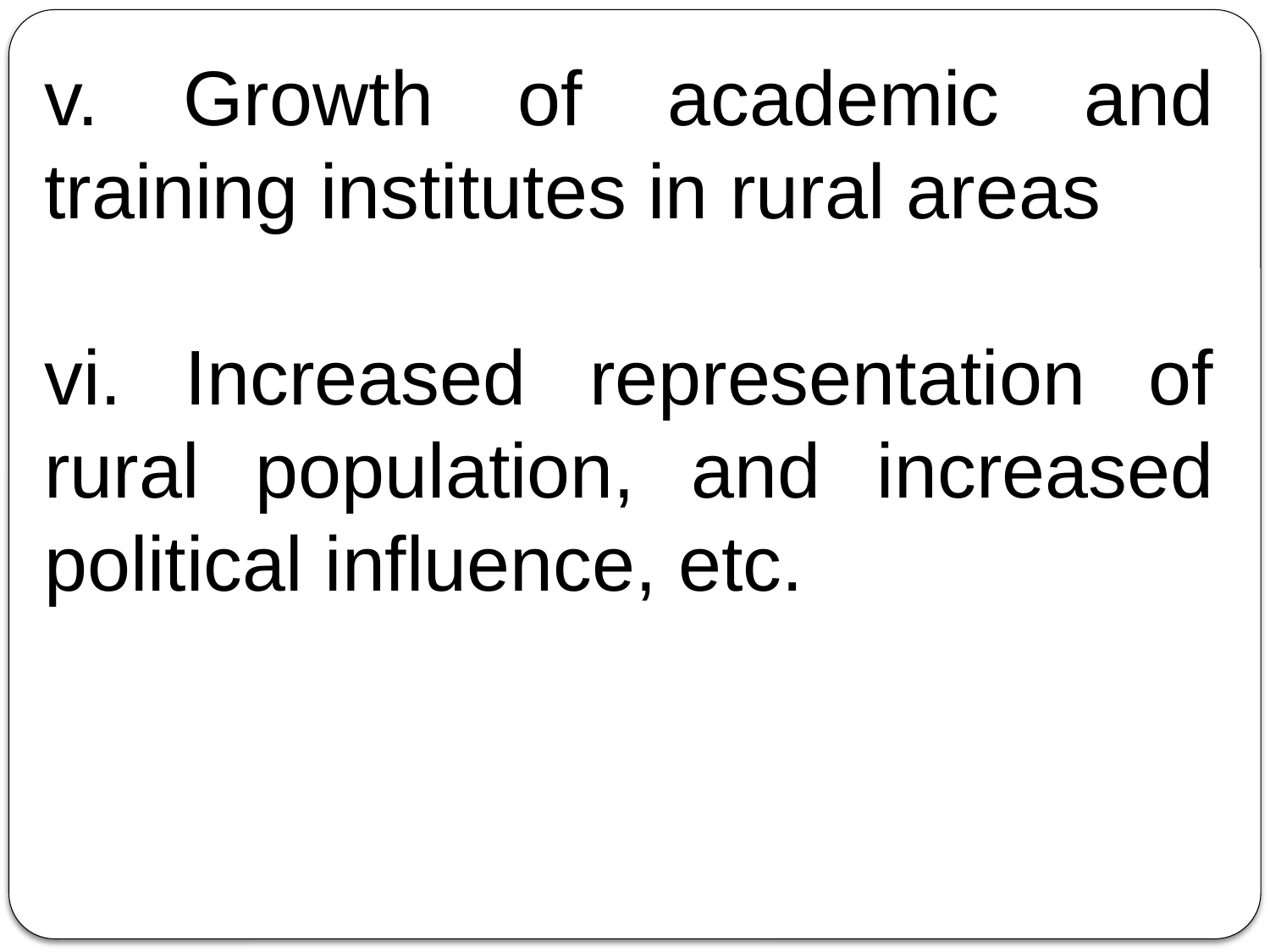

v. Growth of academic and training institutes in rural areas

vi. Increased representation of rural population, and increased political influence, etc.